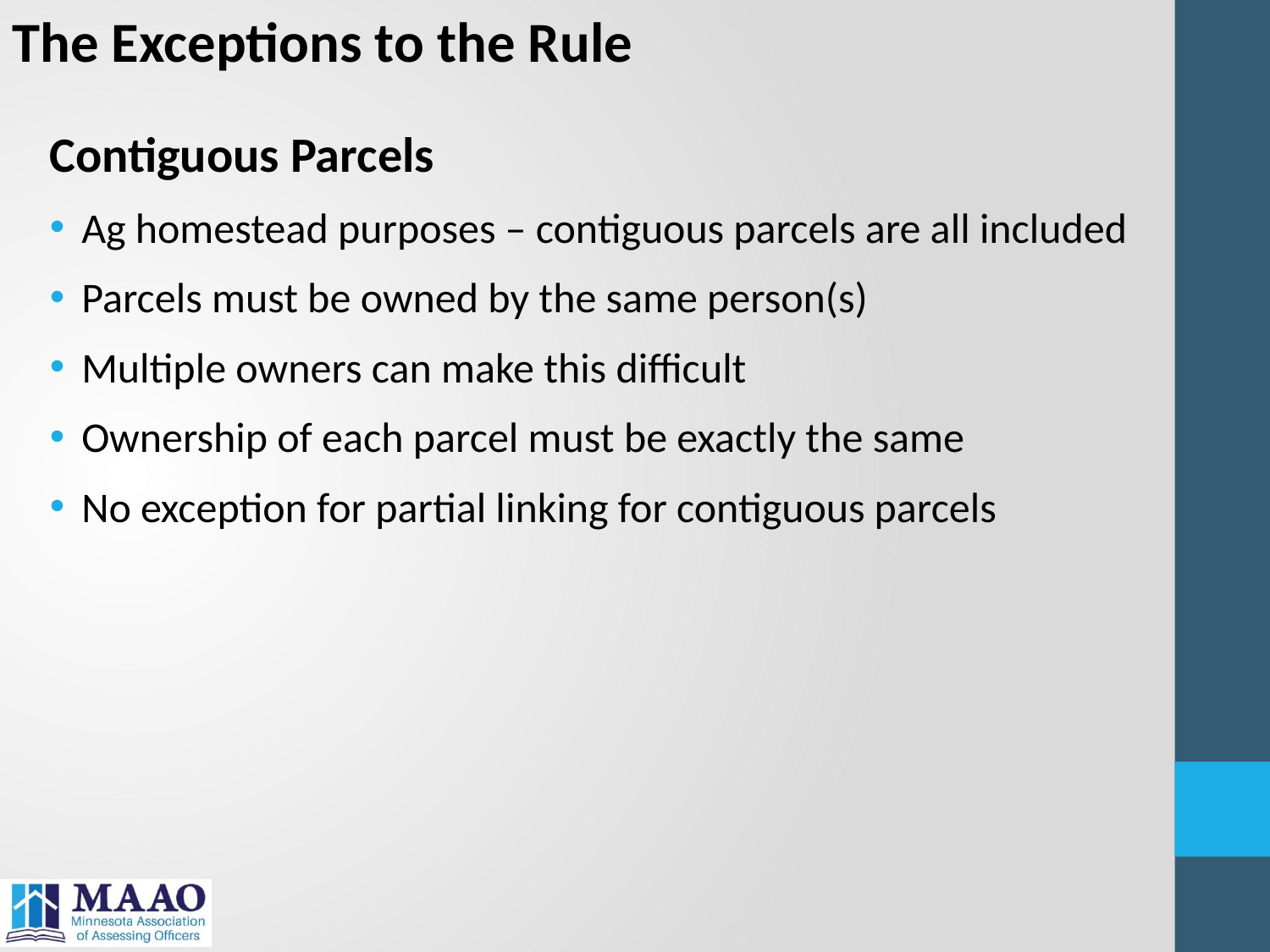

The Exceptions to the Rule
Contiguous Parcels
Ag homestead purposes – contiguous parcels are all included
Parcels must be owned by the same person(s)
Multiple owners can make this difficult
Ownership of each parcel must be exactly the same
No exception for partial linking for contiguous parcels